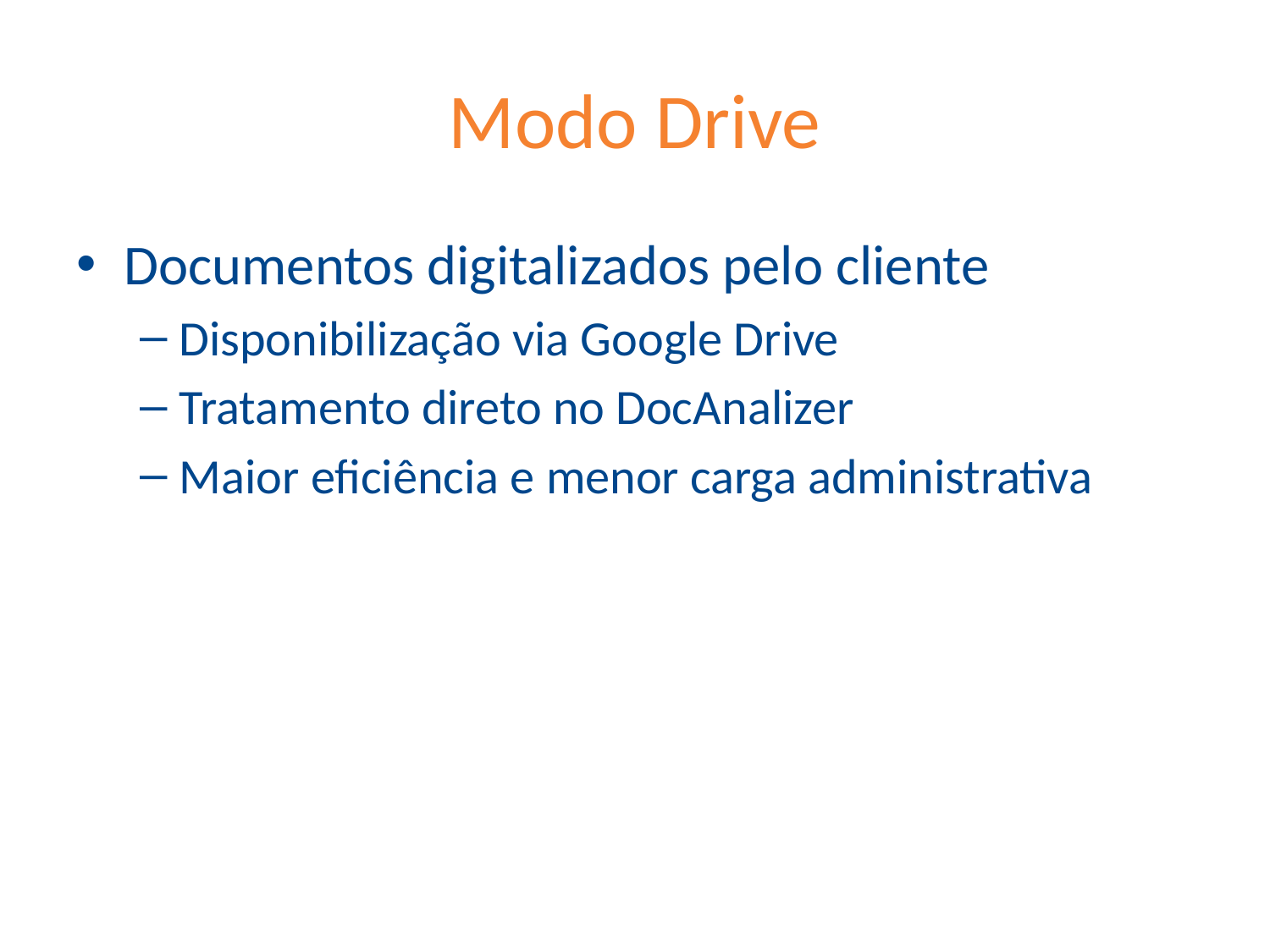

# Modo Drive
Documentos digitalizados pelo cliente
Disponibilização via Google Drive
Tratamento direto no DocAnalizer
Maior eficiência e menor carga administrativa